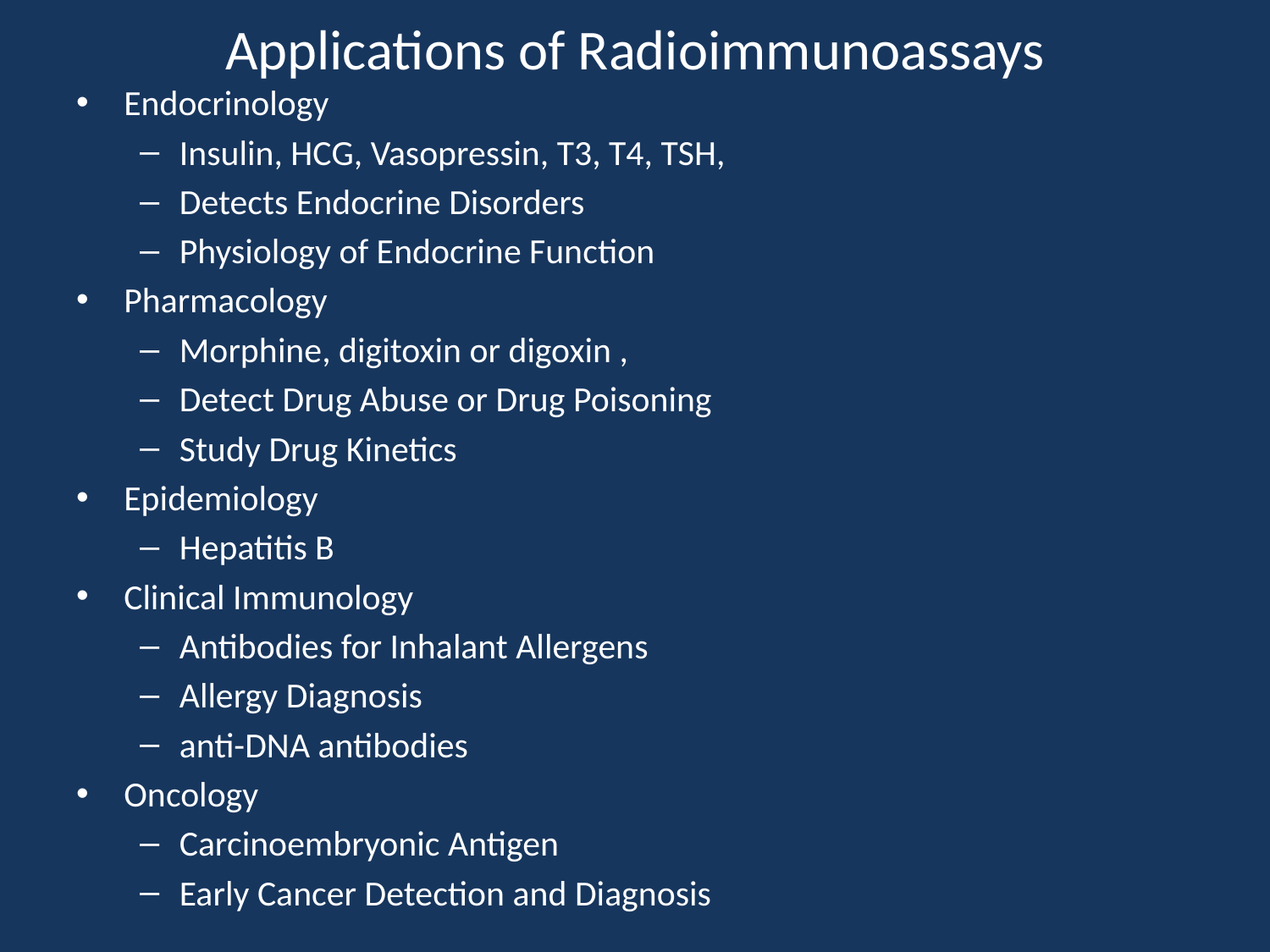

# Applications of Radioimmunoassays
Endocrinology
Insulin, HCG, Vasopressin, T3, T4, TSH,
Detects Endocrine Disorders
Physiology of Endocrine Function
Pharmacology
Morphine, digitoxin or digoxin ,
Detect Drug Abuse or Drug Poisoning
Study Drug Kinetics
Epidemiology
Hepatitis B
Clinical Immunology
Antibodies for Inhalant Allergens
Allergy Diagnosis
anti-DNA antibodies
Oncology
Carcinoembryonic Antigen
Early Cancer Detection and Diagnosis